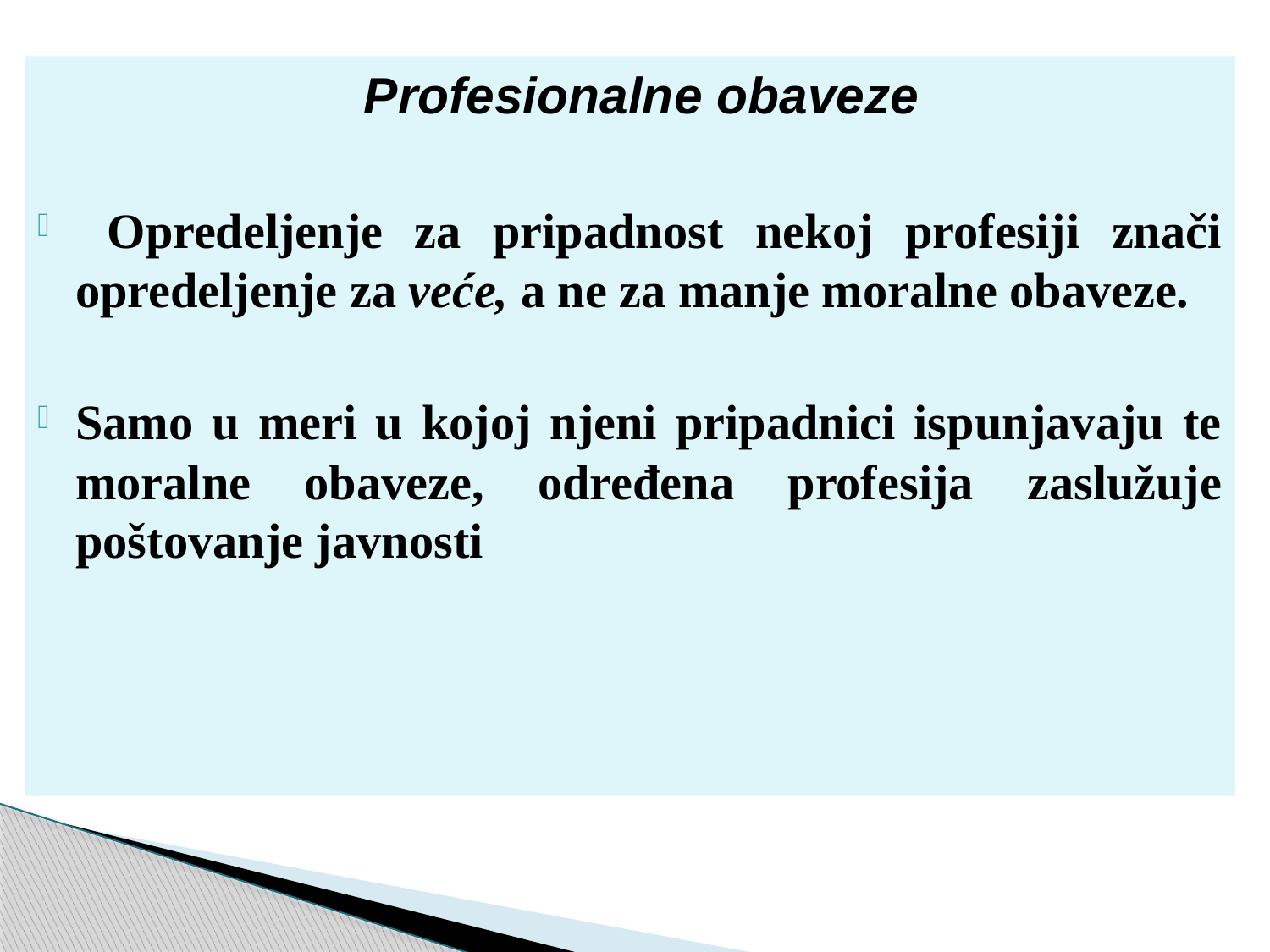

Profesionalne obaveze

 Opredeljenje za pripadnost nekoj profesiji znači opredeljenje za veće, a ne za manje moralne obaveze.

Samo u meri u kojoj njeni pripadnici ispunjavaju te moralne obaveze, određena profesija zaslužuje poštovanje javnosti